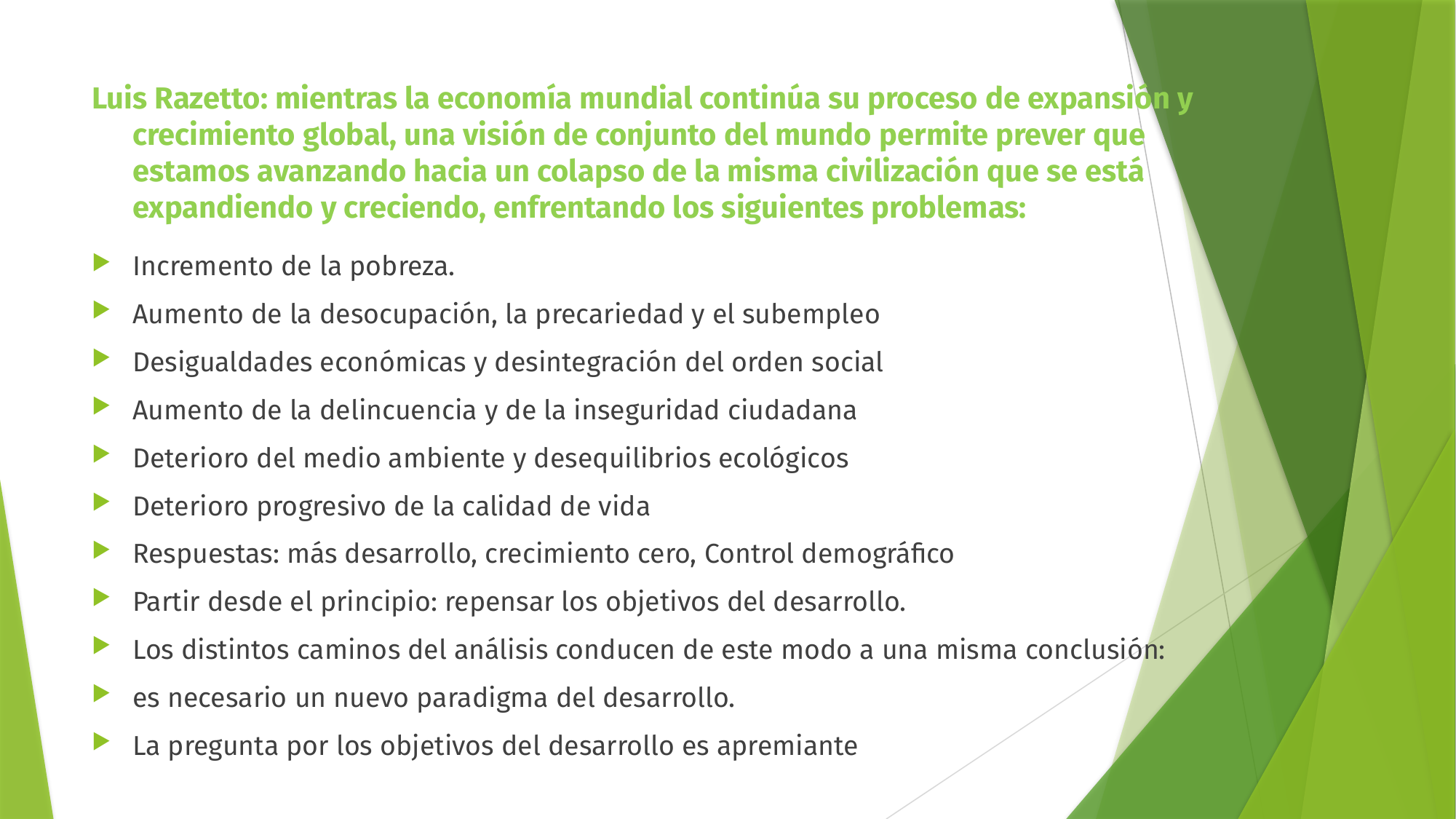

# Luis Razetto: mientras la economía mundial continúa su proceso de expansión y crecimiento global, una visión de conjunto del mundo permite prever que estamos avanzando hacia un colapso de la misma civilización que se está expandiendo y creciendo, enfrentando los siguientes problemas:
Incremento de la pobreza.
Aumento de la desocupación, la precariedad y el subempleo
Desigualdades económicas y desintegración del orden social
Aumento de la delincuencia y de la inseguridad ciudadana
Deterioro del medio ambiente y desequilibrios ecológicos
Deterioro progresivo de la calidad de vida
Respuestas: más desarrollo, crecimiento cero, Control demográfico
Partir desde el principio: repensar los objetivos del desarrollo.
Los distintos caminos del análisis conducen de este modo a una misma conclusión:
es necesario un nuevo paradigma del desarrollo.
La pregunta por los objetivos del desarrollo es apremiante